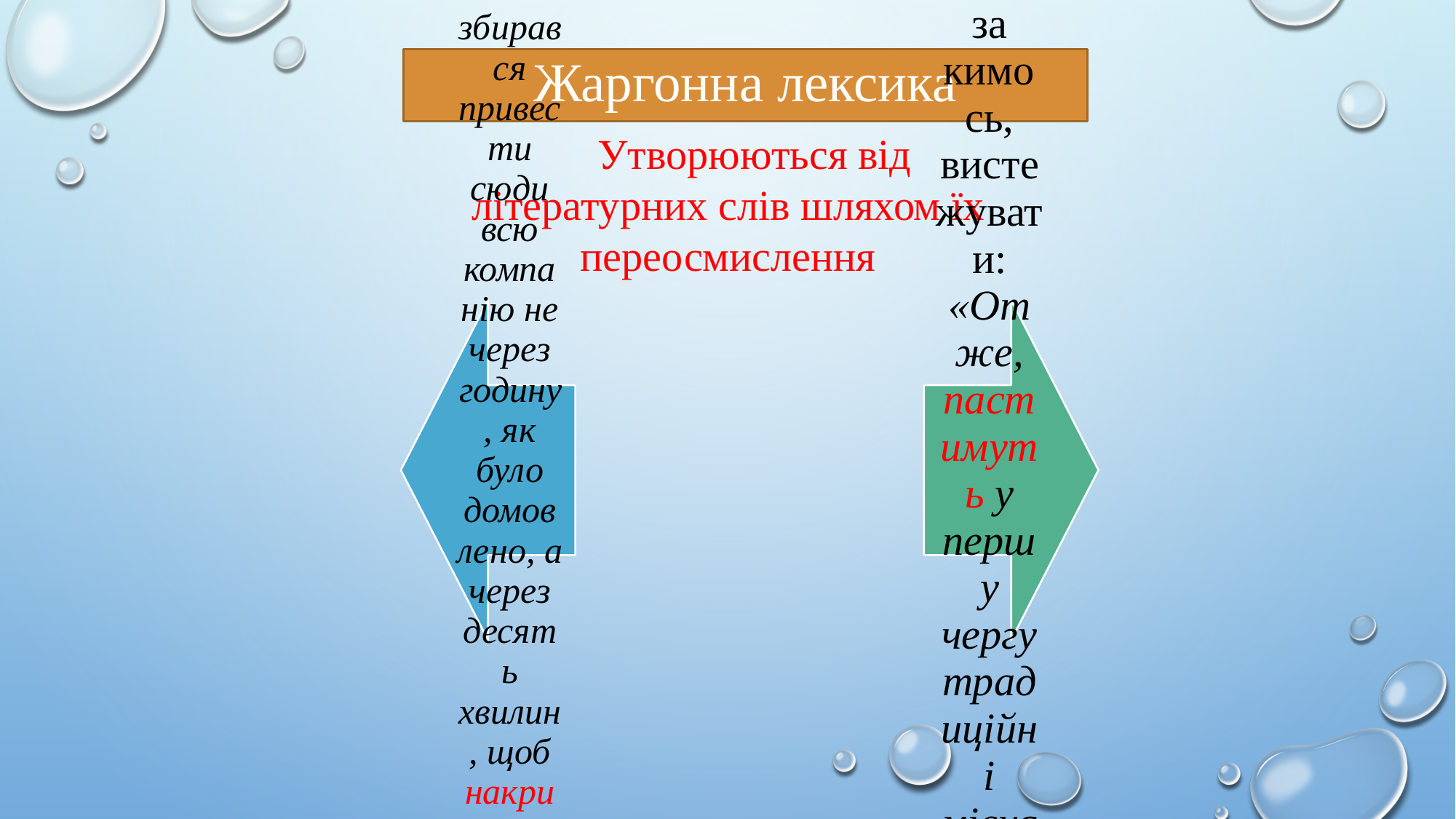

Жаргонна лексика

Утворюються від літературних слів шляхом їх переосмислення